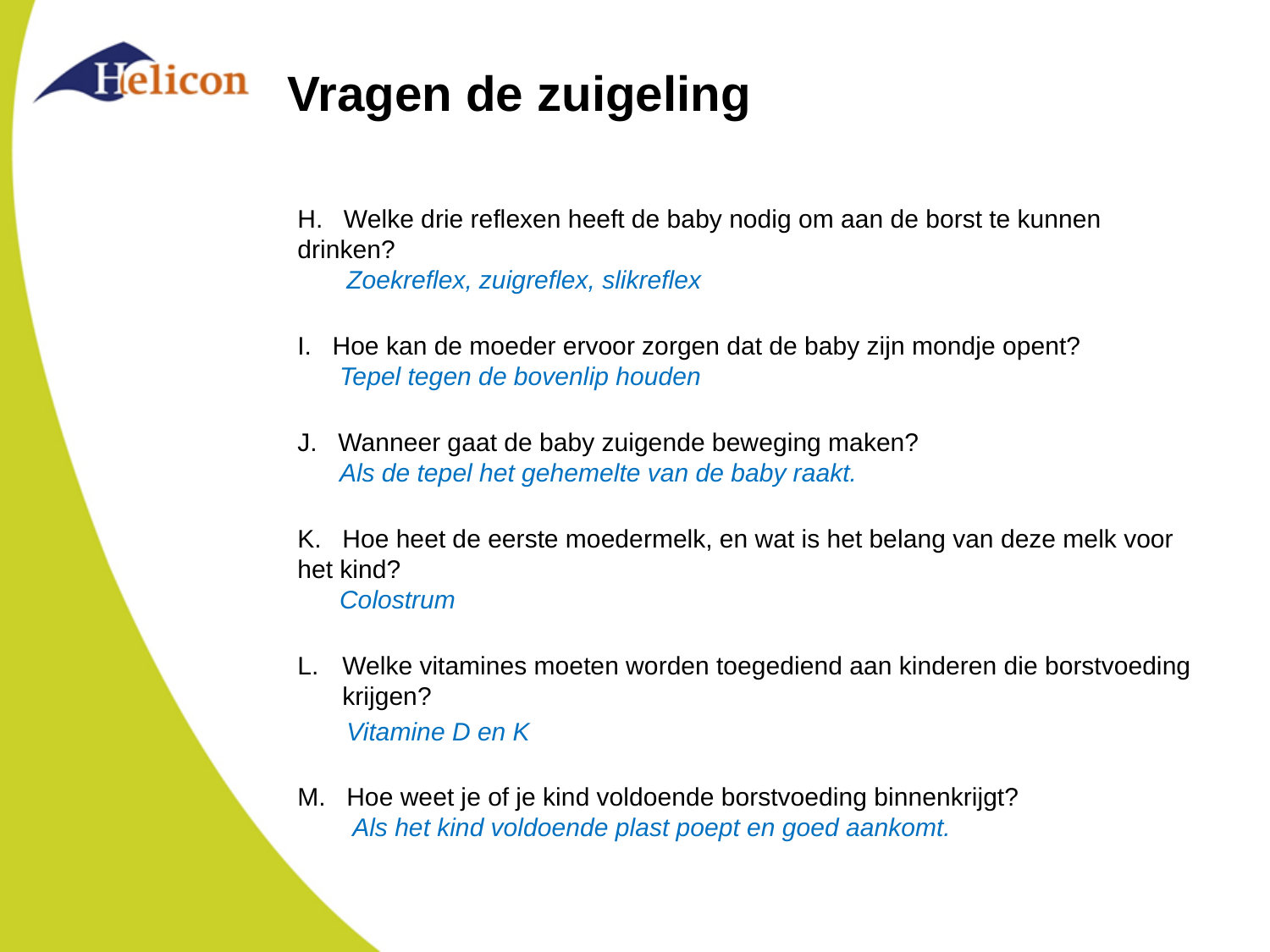

# Vragen de zuigeling
H.   Welke drie reflexen heeft de baby nodig om aan de borst te kunnen drinken?
       Zoekreflex, zuigreflex, slikreflex
I.   Hoe kan de moeder ervoor zorgen dat de baby zijn mondje opent?
      Tepel tegen de bovenlip houden
J.   Wanneer gaat de baby zuigende beweging maken?
      Als de tepel het gehemelte van de baby raakt.
K.   Hoe heet de eerste moedermelk, en wat is het belang van deze melk voor het kind?
      Colostrum
Welke vitamines moeten worden toegediend aan kinderen die borstvoeding krijgen?
       Vitamine D en K
M.   Hoe weet je of je kind voldoende borstvoeding binnenkrijgt?
        Als het kind voldoende plast poept en goed aankomt.